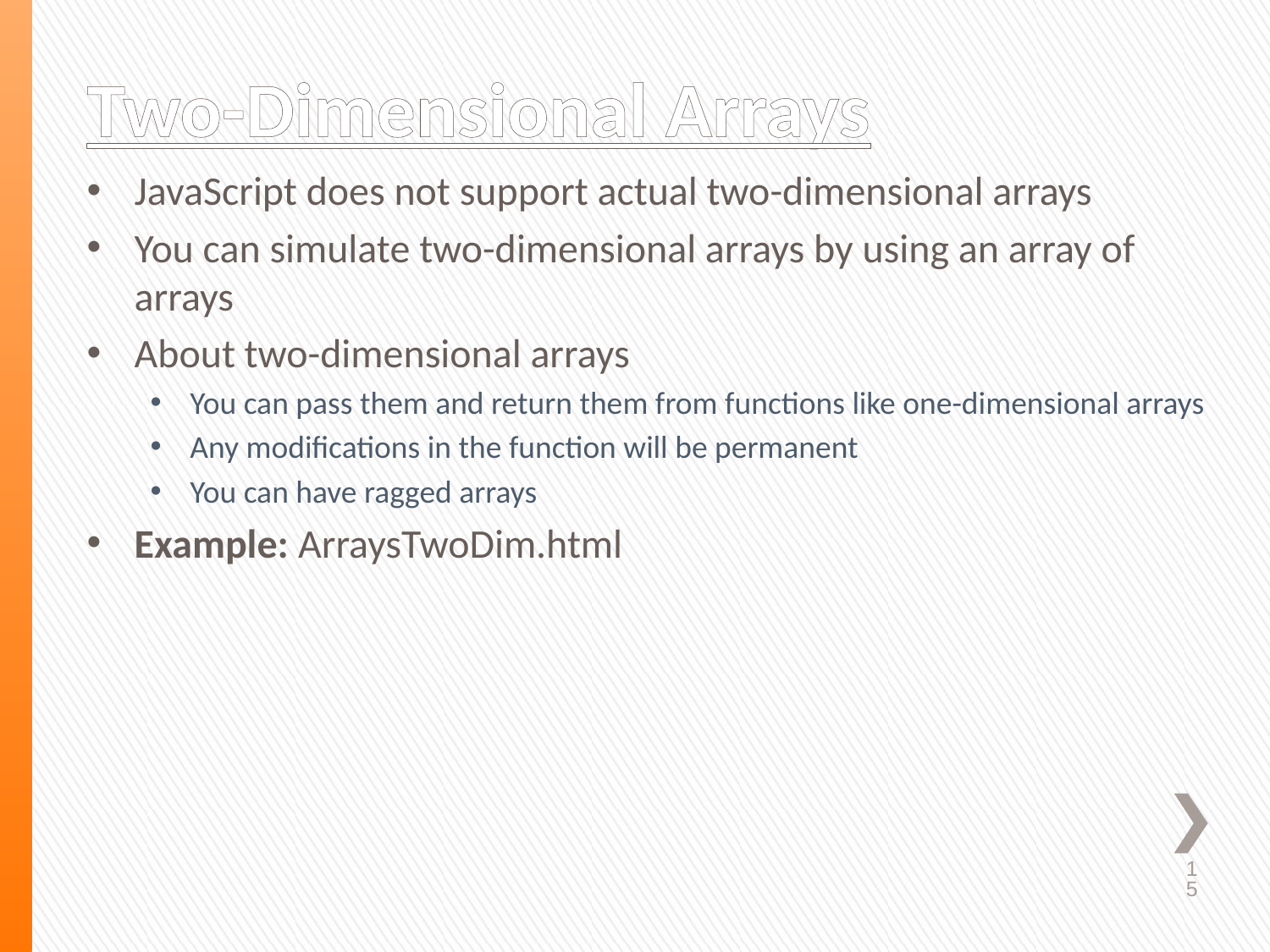

# Two-Dimensional Arrays
JavaScript does not support actual two-dimensional arrays
You can simulate two-dimensional arrays by using an array of arrays
About two-dimensional arrays
You can pass them and return them from functions like one-dimensional arrays
Any modifications in the function will be permanent
You can have ragged arrays
Example: ArraysTwoDim.html

15